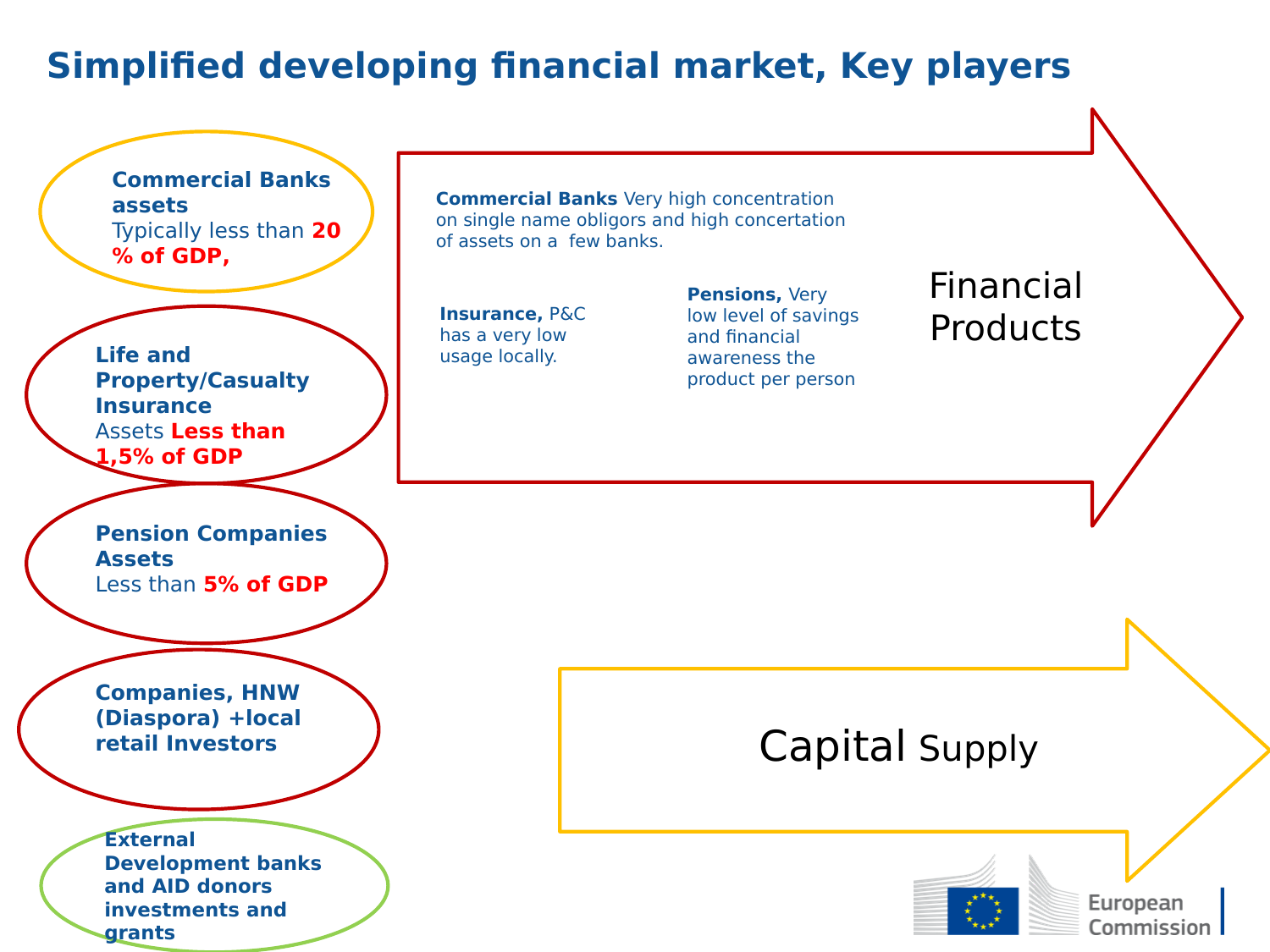

Simplified developing financial market, Key players

Commercial Banks assets
Typically less than 20 % of GDP,
Commercial Banks Very high concentration on single name obligors and high concertation of assets on a  few banks.
Financial Products
Pensions, Very low level of savings and financial awareness the product per person
Insurance, P&C has a very low usage locally.

Life and Property/Casualty Insurance
Assets Less than 1,5% of GDP

Pension Companies Assets
Less than 5% of GDP

Companies, HNW (Diaspora) +local retail Investors
Capital Supply
External Development banks and AID donors investments and grants